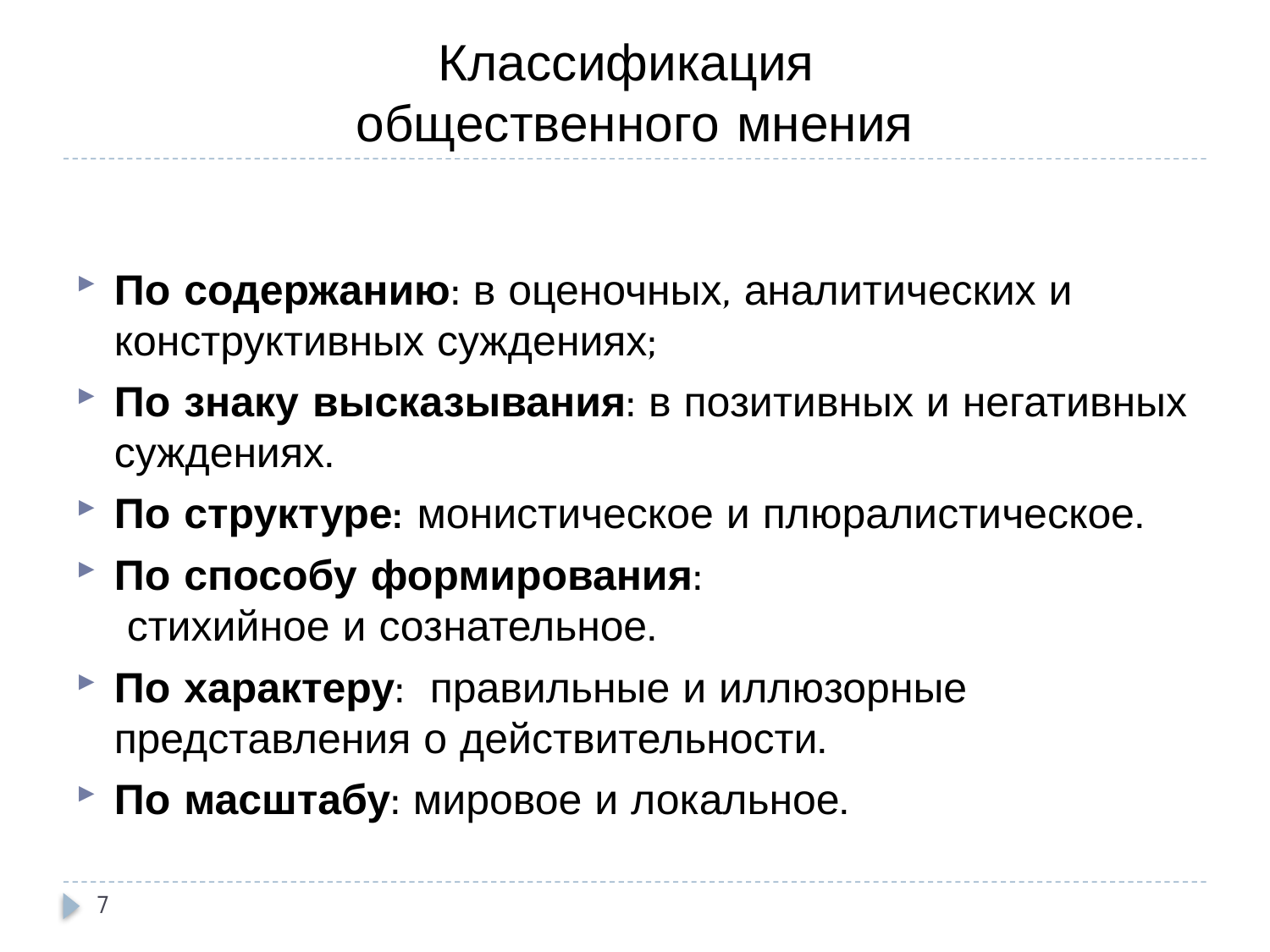

# Классификация общественного мнения
По содержанию: в оценочных, аналитических и конструктивных суждениях;
По знаку высказывания: в позитивных и негативных суждениях.
По структуре: монистическое и плюралистическое.
По способу формирования:  стихийное и сознательное.
По характеру:  правильные и иллюзорные представления о действительности.
По масштабу: мировое и локальное.

7